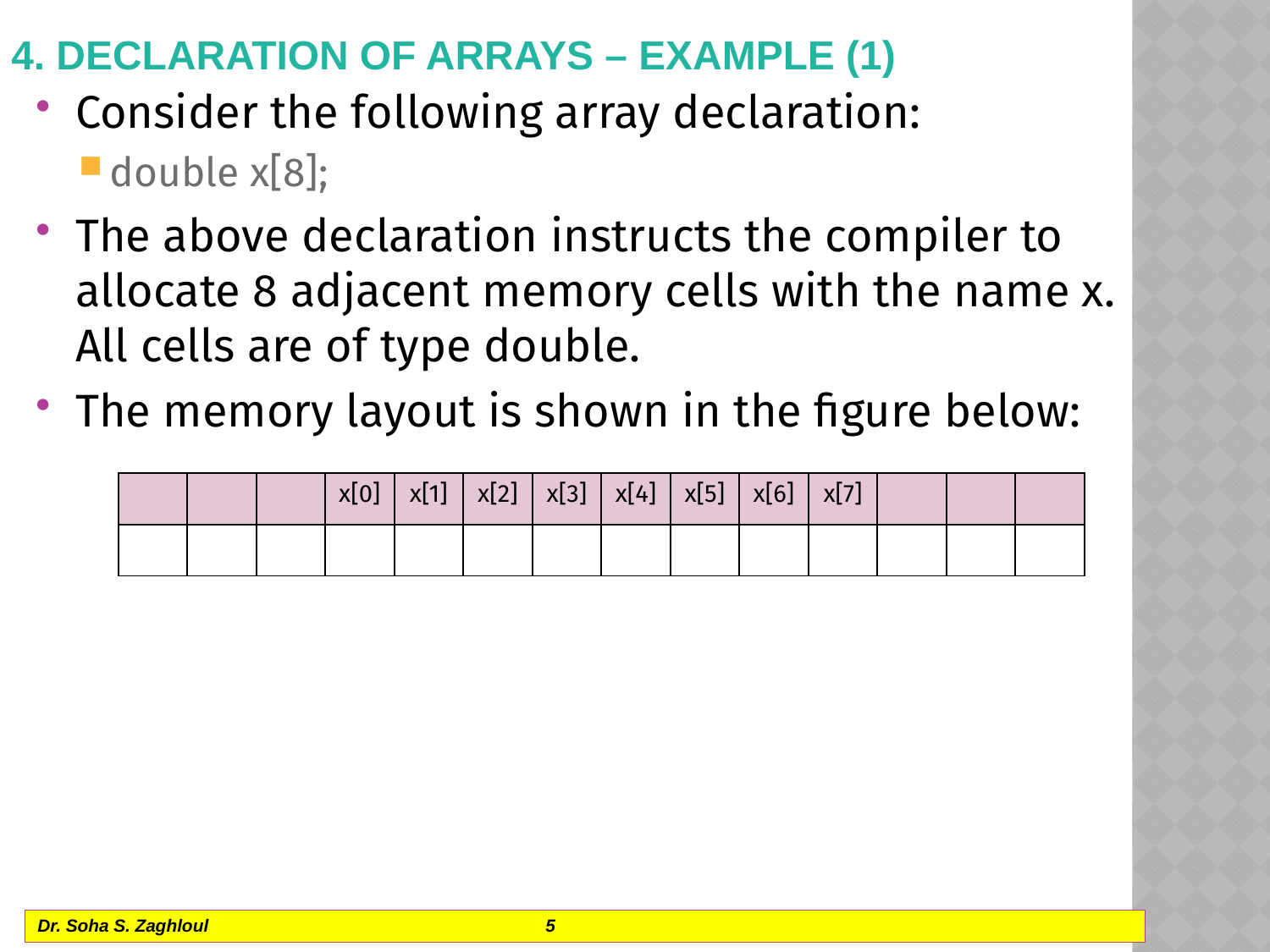

# 4. Declaration of arrays – example (1)
Consider the following array declaration:
double x[8];
The above declaration instructs the compiler to allocate 8 adjacent memory cells with the name x. All cells are of type double.
The memory layout is shown in the figure below:

|  |  |  | x[0] | x[1] | x[2] | x[3] | x[4] | x[5] | x[6] | x[7] |  |  |  |
| --- | --- | --- | --- | --- | --- | --- | --- | --- | --- | --- | --- | --- | --- |
|  |  |  |  |  |  |  |  |  |  |  |  |  |  |
Dr. Soha S. Zaghloul			5